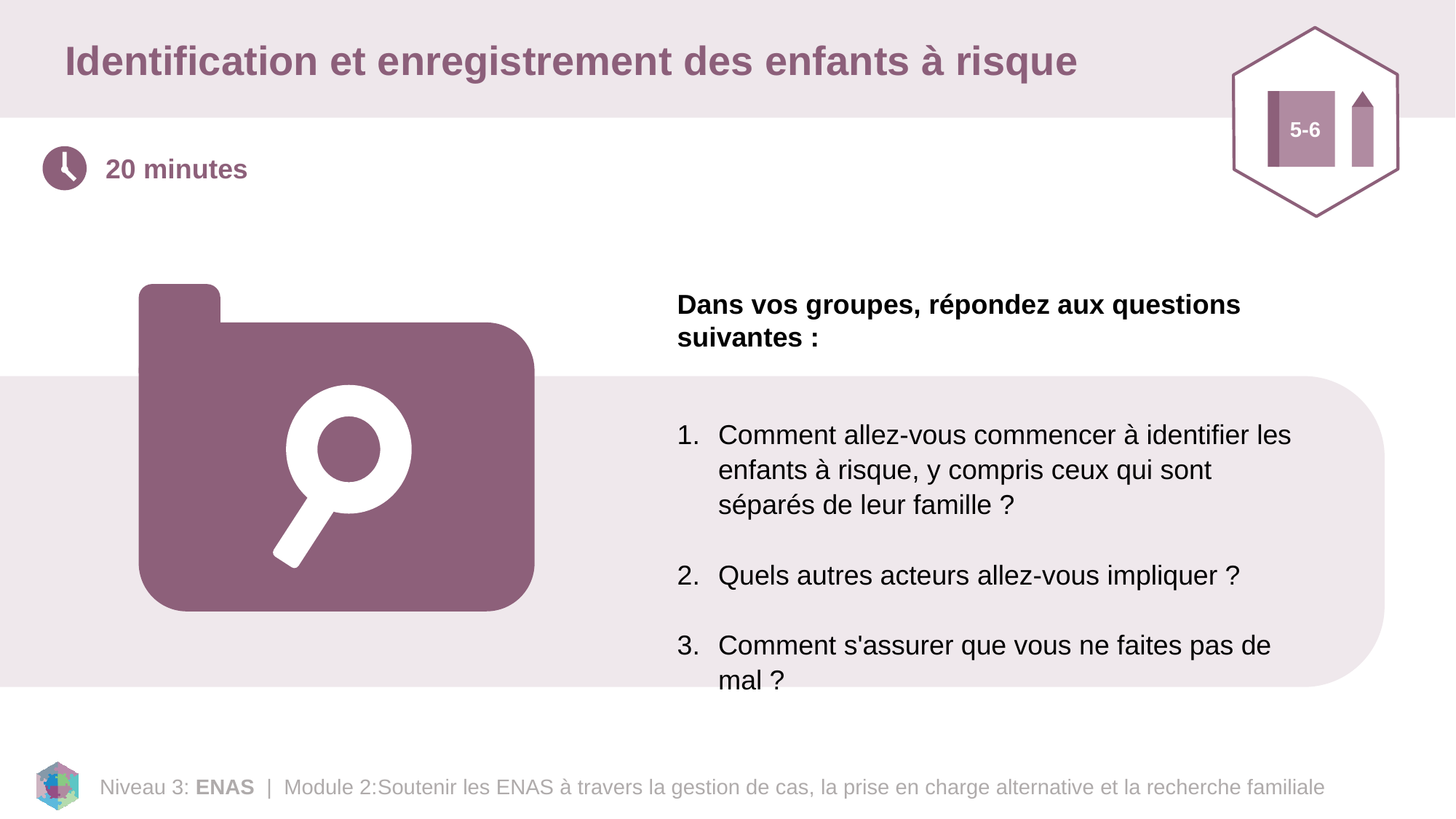

# Identification et enregistrement des enfants à risque

5-6

20 minutes

Dans vos groupes, répondez aux questions suivantes :

Comment allez-vous commencer à identifier les enfants à risque, y compris ceux qui sont séparés de leur famille ?

Quels autres acteurs allez-vous impliquer ?

Comment s'assurer que vous ne faites pas de mal ?